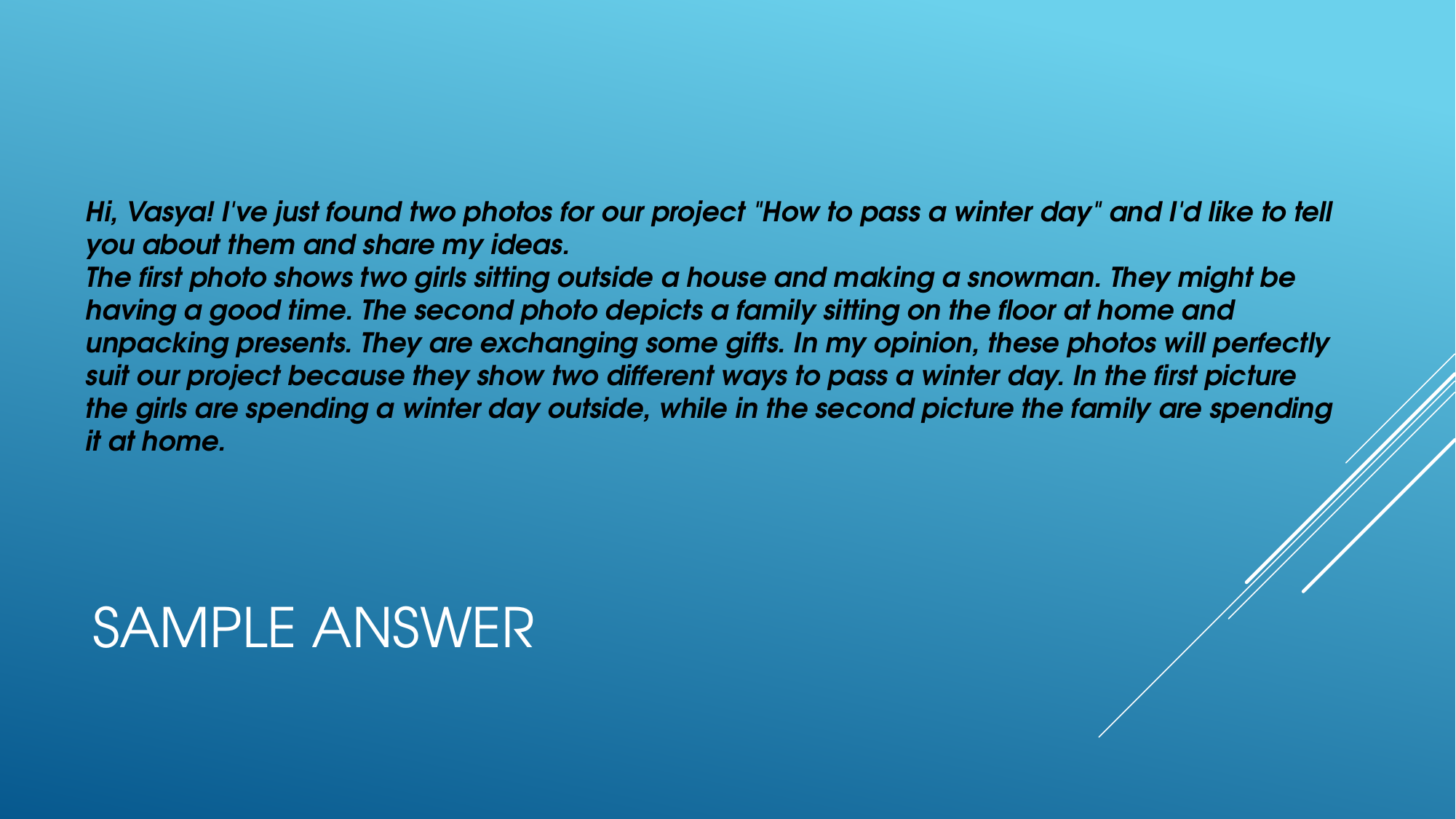

Hi, Vasya! I've just found two photos for our project "How to pass a winter day" and I'd like to tell you about them and share my ideas.
The first photo shows two girls sitting outside a house and making a snowman. They might be having a good time. The second photo depicts a family sitting on the floor at home and unpacking presents. They are exchanging some gifts. In my opinion, these photos will perfectly suit our project because they show two different ways to pass a winter day. In the first picture the girls are spending a winter day outside, while in the second picture the family are spending it at home.
# SAMPLE ANSWER